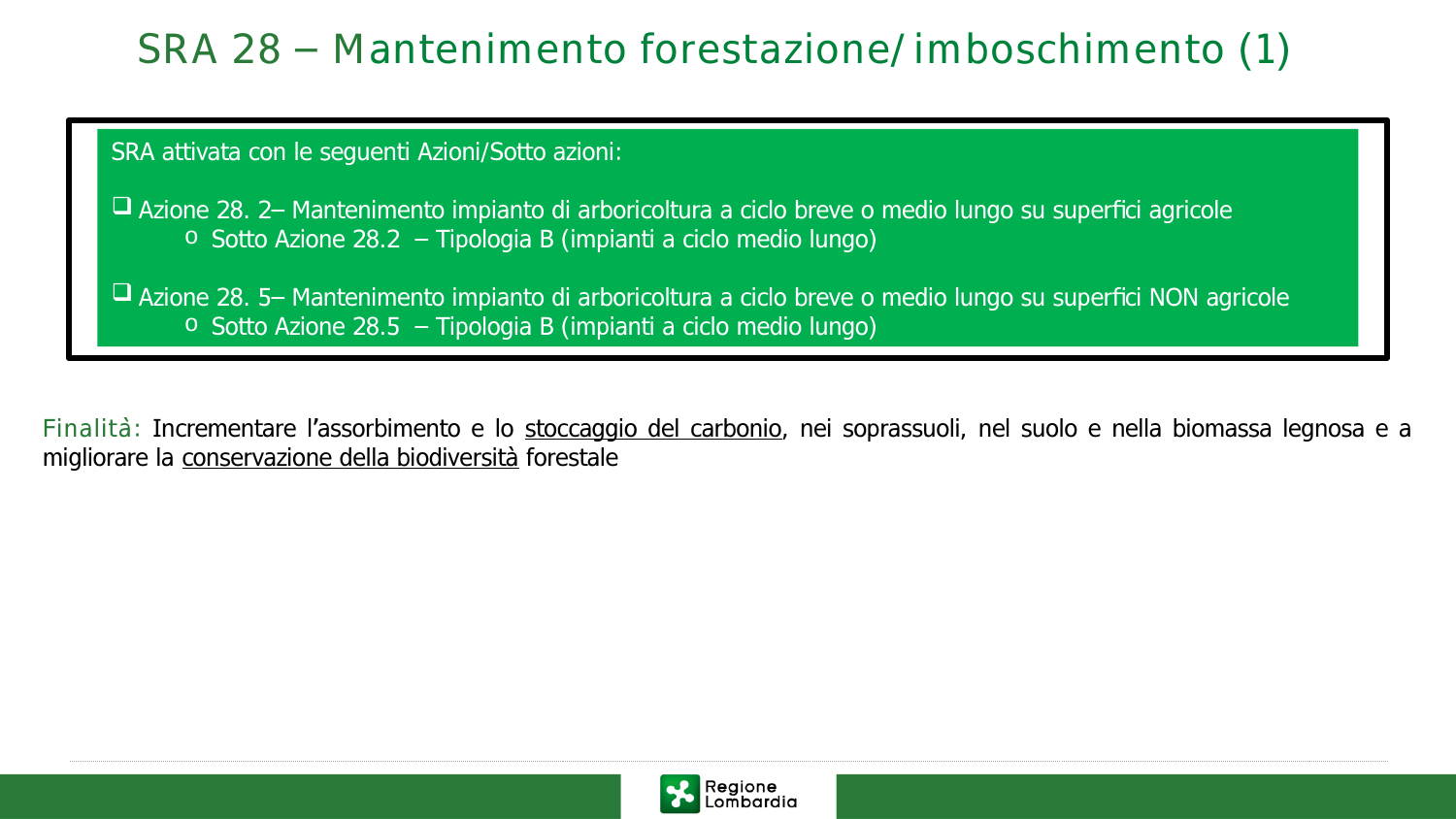

# SRA 28 – Mantenimento forestazione/imboschimento (1)

SRA attivata con le seguenti Azioni/Sotto azioni:

Azione 28. 2– Mantenimento impianto di arboricoltura a ciclo breve o medio lungo su superfici agricole
Sotto Azione 28.2  – Tipologia B (impianti a ciclo medio lungo)

Azione 28. 5– Mantenimento impianto di arboricoltura a ciclo breve o medio lungo su superfici NON agricole
Sotto Azione 28.5  – Tipologia B (impianti a ciclo medio lungo)
Finalità: Incrementare l’assorbimento e lo stoccaggio del carbonio, nei soprassuoli, nel suolo e nella biomassa legnosa e a migliorare la conservazione della biodiversità forestale